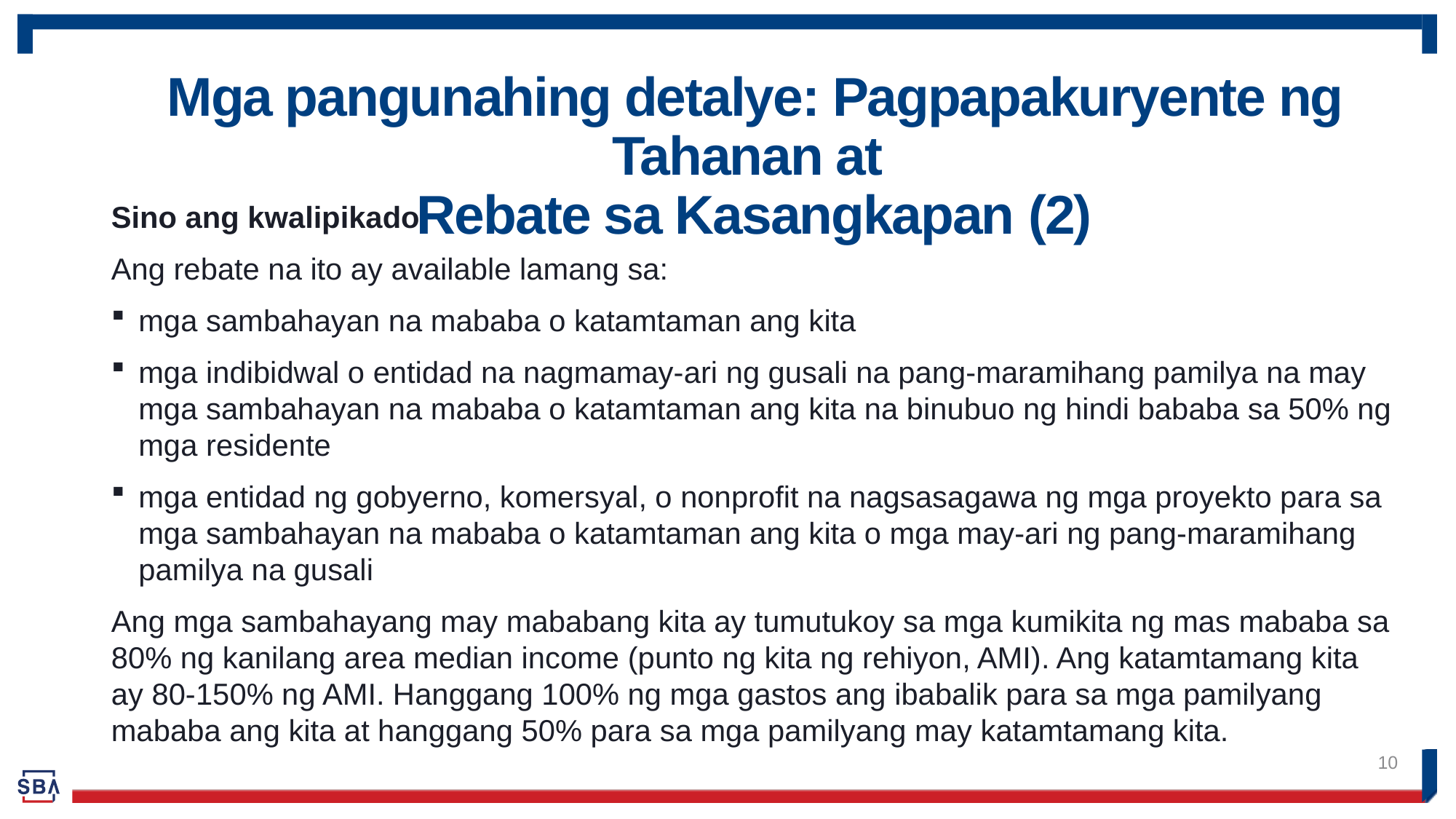

# Mga pangunahing detalye: Pagpapakuryente ng Tahanan at Rebate sa Kasangkapan (2)
Sino ang kwalipikado
Ang rebate na ito ay available lamang sa:
mga sambahayan na mababa o katamtaman ang kita
mga indibidwal o entidad na nagmamay-ari ng gusali na pang-maramihang pamilya na may mga sambahayan na mababa o katamtaman ang kita na binubuo ng hindi bababa sa 50% ng mga residente
mga entidad ng gobyerno, komersyal, o nonprofit na nagsasagawa ng mga proyekto para sa mga sambahayan na mababa o katamtaman ang kita o mga may-ari ng pang-maramihang pamilya na gusali
Ang mga sambahayang may mababang kita ay tumutukoy sa mga kumikita ng mas mababa sa 80% ng kanilang area median income (punto ng kita ng rehiyon, AMI). Ang katamtamang kita ay 80-150% ng AMI. Hanggang 100% ng mga gastos ang ibabalik para sa mga pamilyang mababa ang kita at hanggang 50% para sa mga pamilyang may katamtamang kita.
10